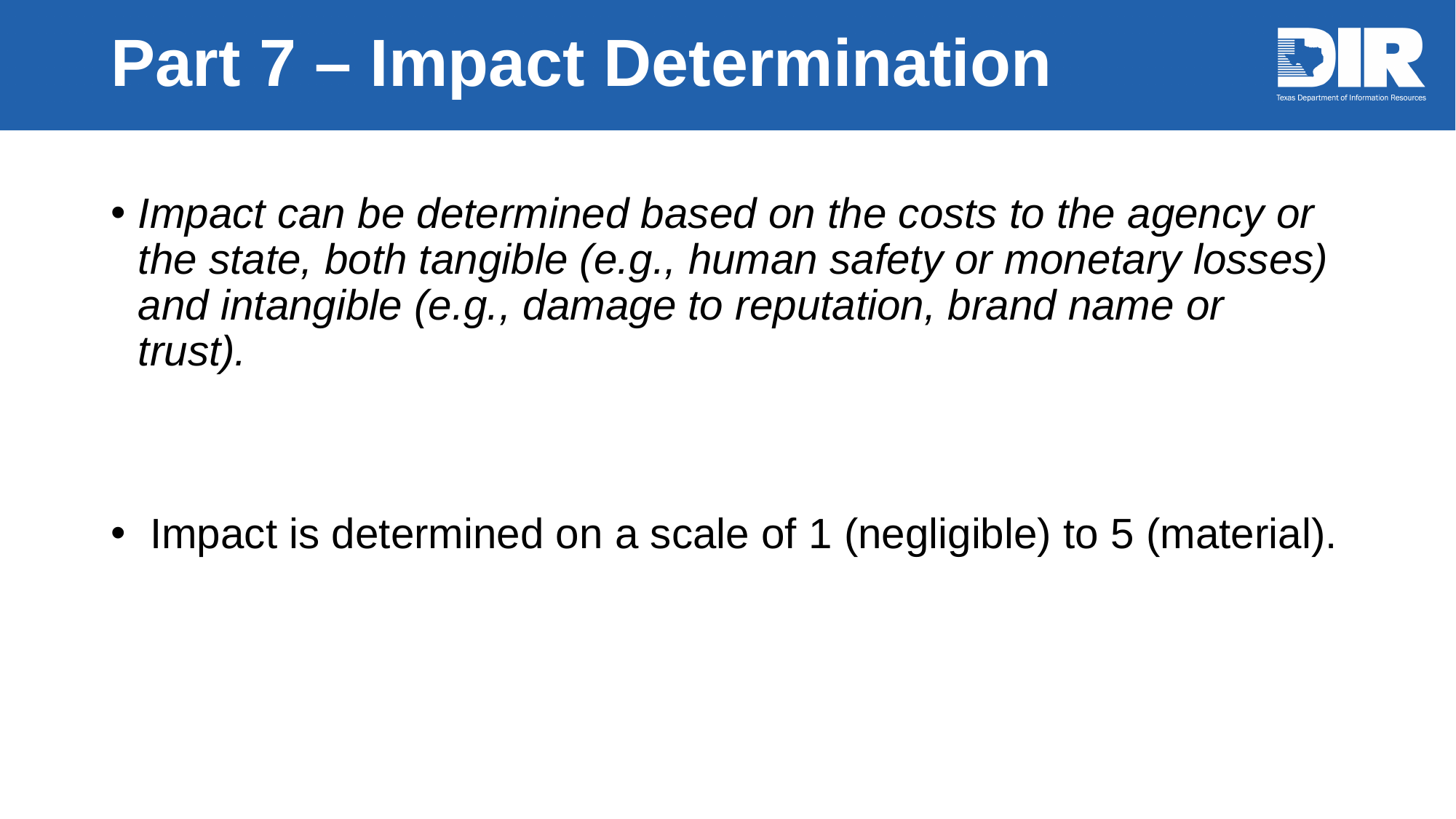

# Part 7 – Impact Determination
Impact can be determined based on the costs to the agency or the state, both tangible (e.g., human safety or monetary losses) and intangible (e.g., damage to reputation, brand name or trust).

 Impact is determined on a scale of 1 (negligible) to 5 (material).